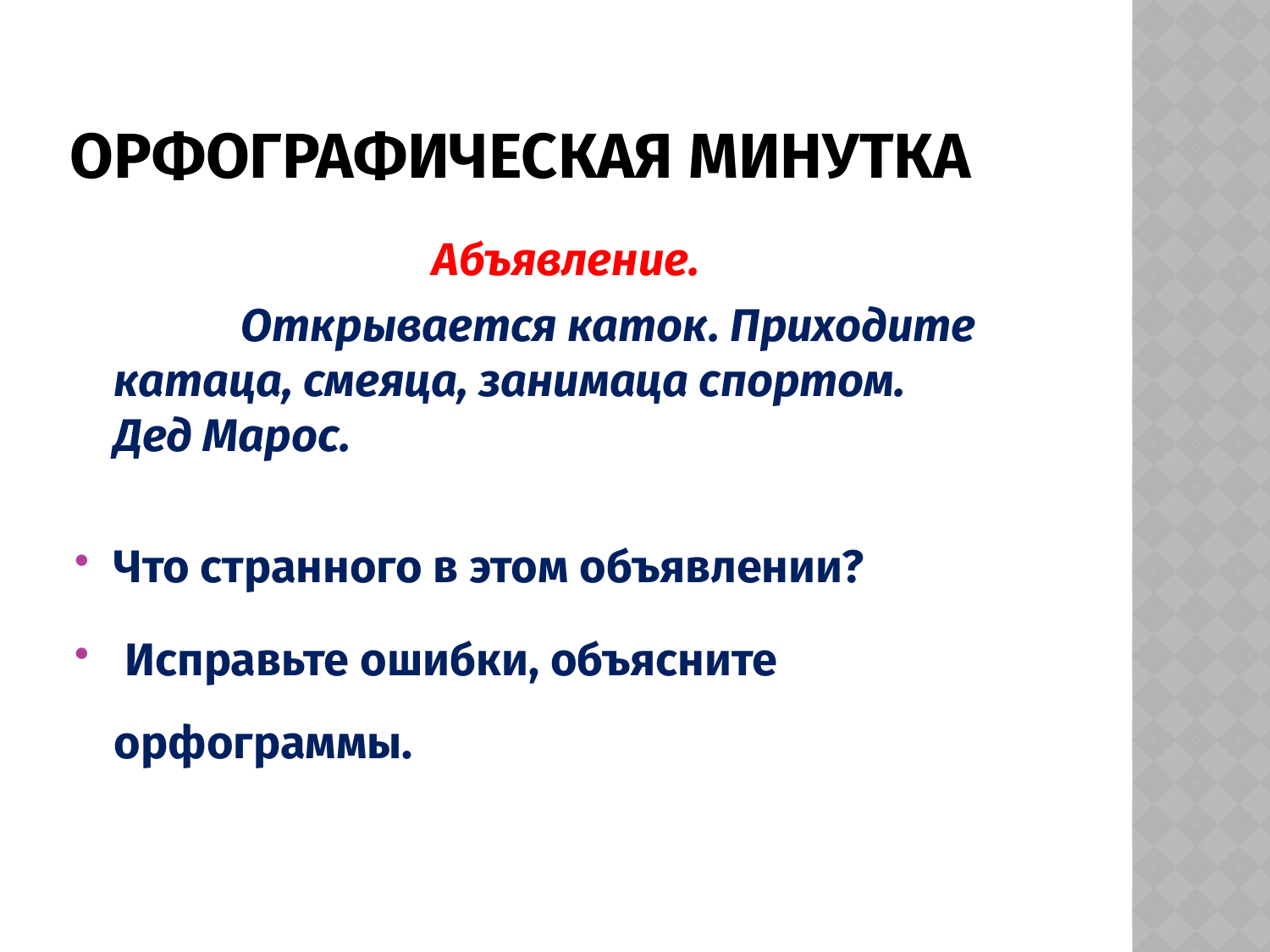

# Орфографическая минутка
Абъявление.
		Открывается каток. Приходите катаца, смеяца, занимаца спортом.
Дед Марос.

Что странного в этом объявлении?
 Исправьте ошибки, объясните орфограммы.